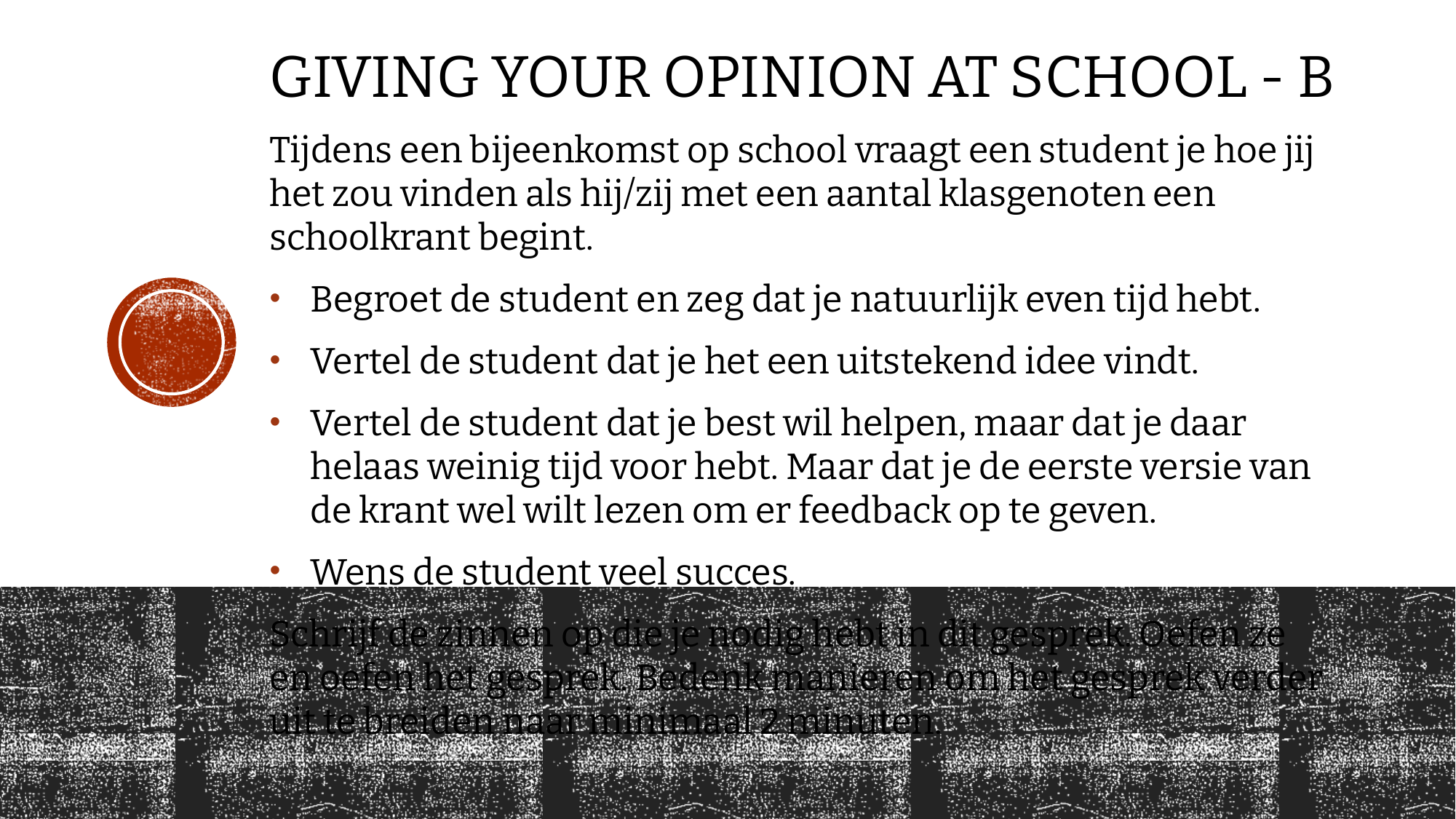

# Giving your opinion at school - B
Tijdens een bijeenkomst op school vraagt een student je hoe jij het zou vinden als hij/zij met een aantal klasgenoten een schoolkrant begint.
Begroet de student en zeg dat je natuurlijk even tijd hebt.
Vertel de student dat je het een uitstekend idee vindt.
Vertel de student dat je best wil helpen, maar dat je daar helaas weinig tijd voor hebt. Maar dat je de eerste versie van de krant wel wilt lezen om er feedback op te geven.
Wens de student veel succes.
Schrijf de zinnen op die je nodig hebt in dit gesprek. Oefen ze en oefen het gesprek. Bedenk manieren om het gesprek verder uit te breiden naar minimaal 2 minuten.